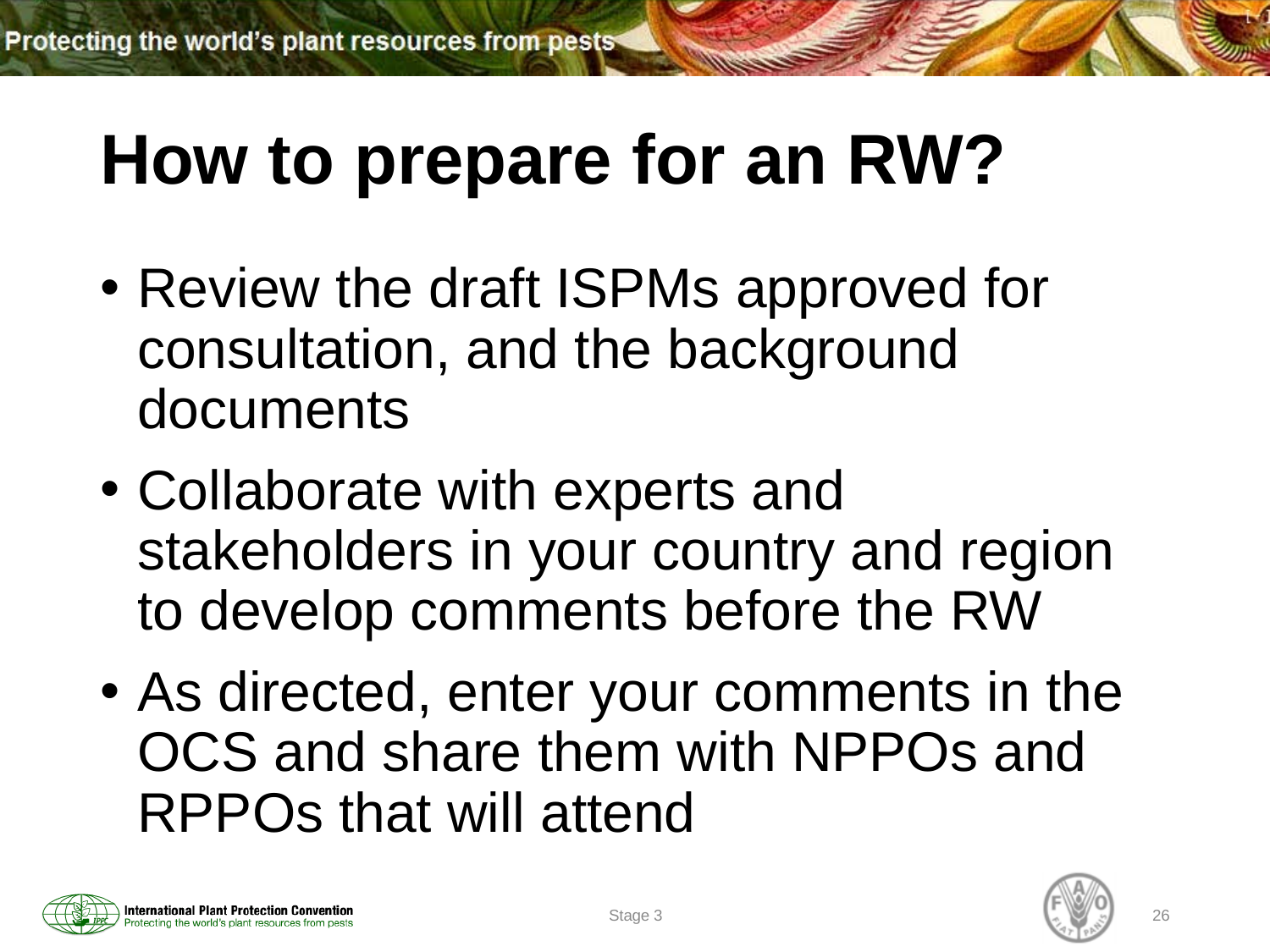

# How to prepare for an RW?
Review the draft ISPMs approved for consultation, and the background documents
Collaborate with experts and stakeholders in your country and region to develop comments before the RW
As directed, enter your comments in the OCS and share them with NPPOs and RPPOs that will attend
Stage 3
26